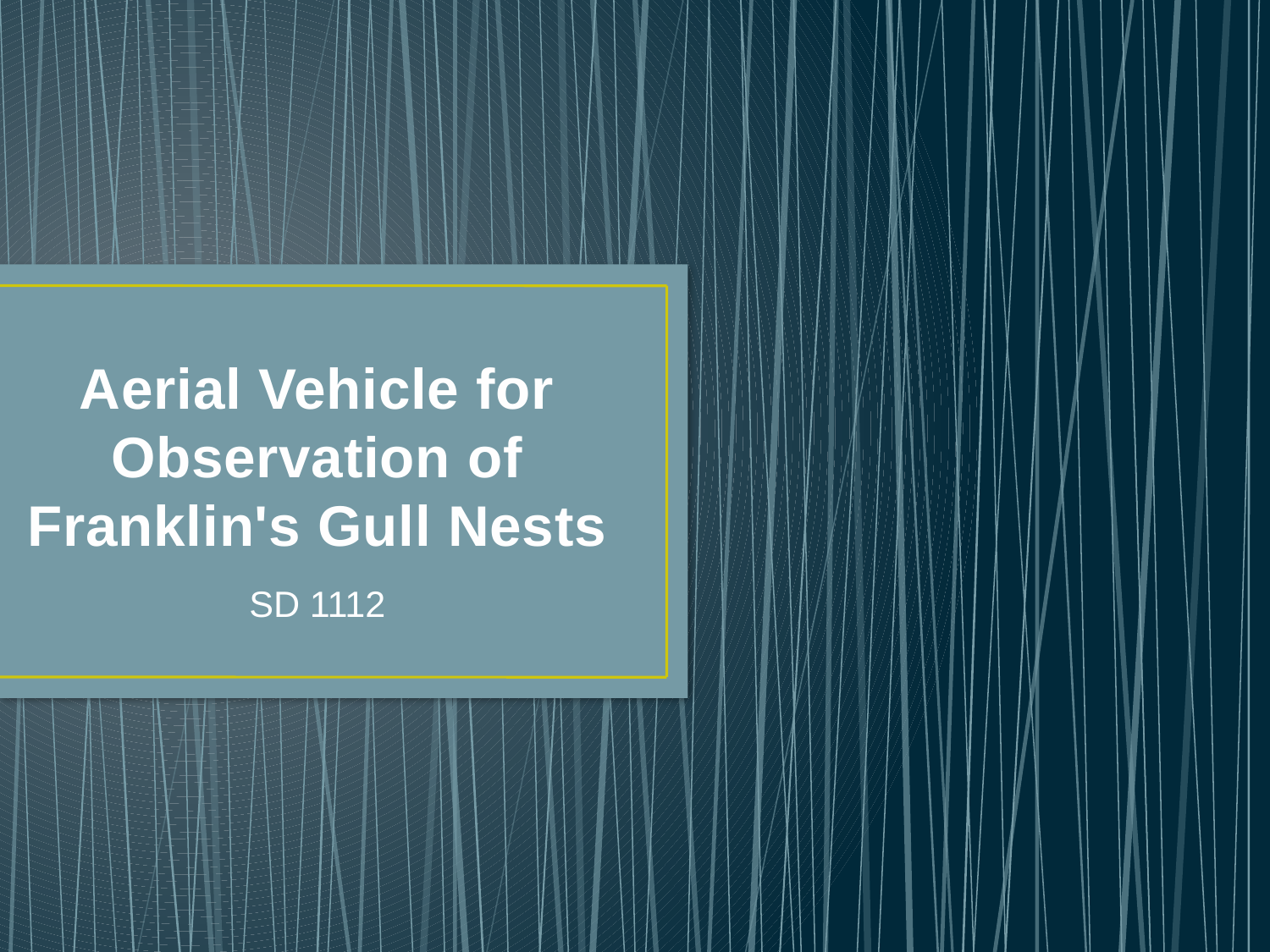

# Aerial Vehicle for Observation of Franklin's Gull Nests
SD 1112